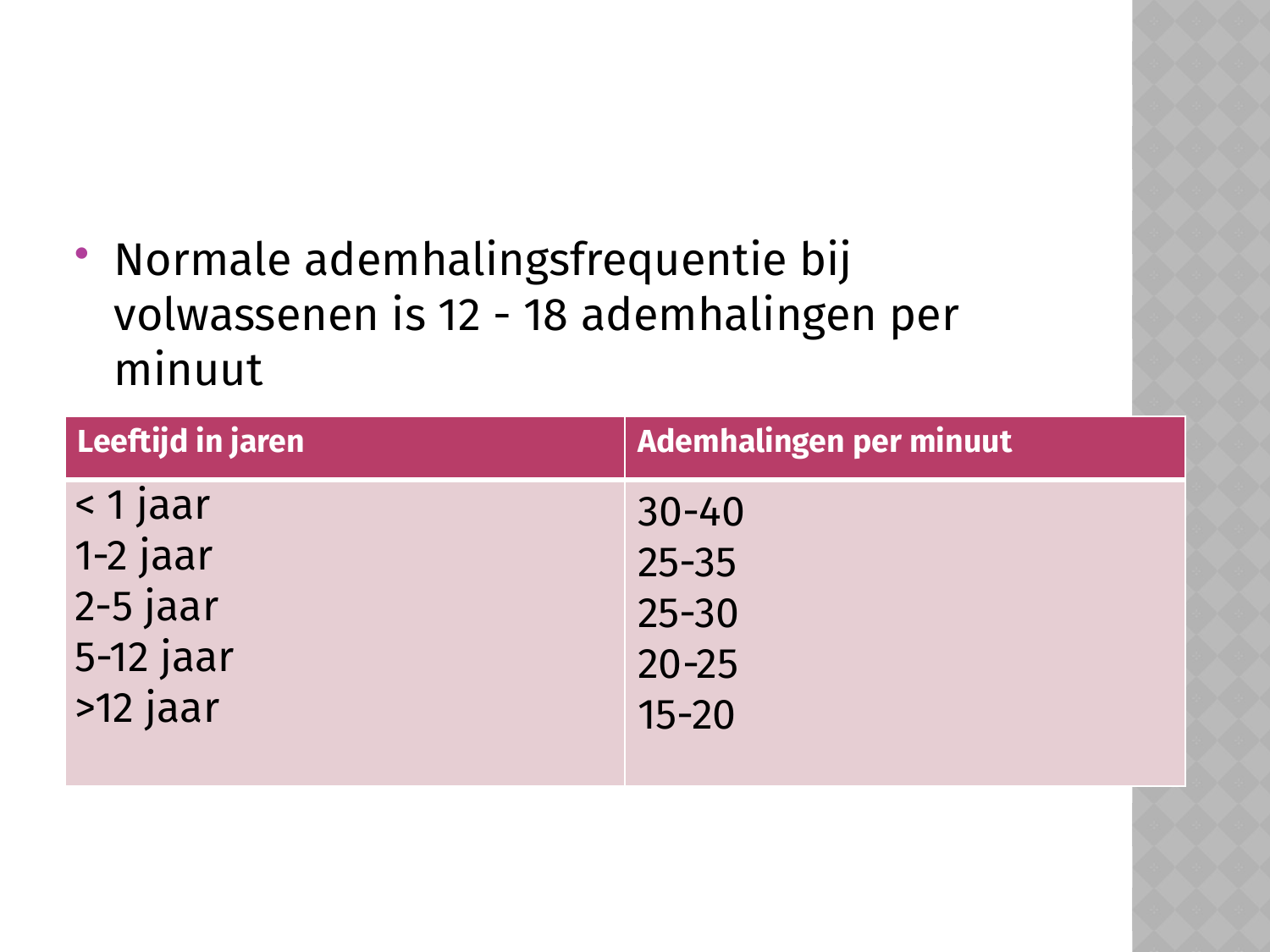

#
Normale ademhalingsfrequentie bij volwassenen is 12 - 18 ademhalingen per minuut

| Leeftijd in jaren | Ademhalingen per minuut |
| --- | --- |
| < 1 jaar 1-2 jaar 2-5 jaar 5-12 jaar >12 jaar | 30-40 25-35 25-30 20-25 15-20 |